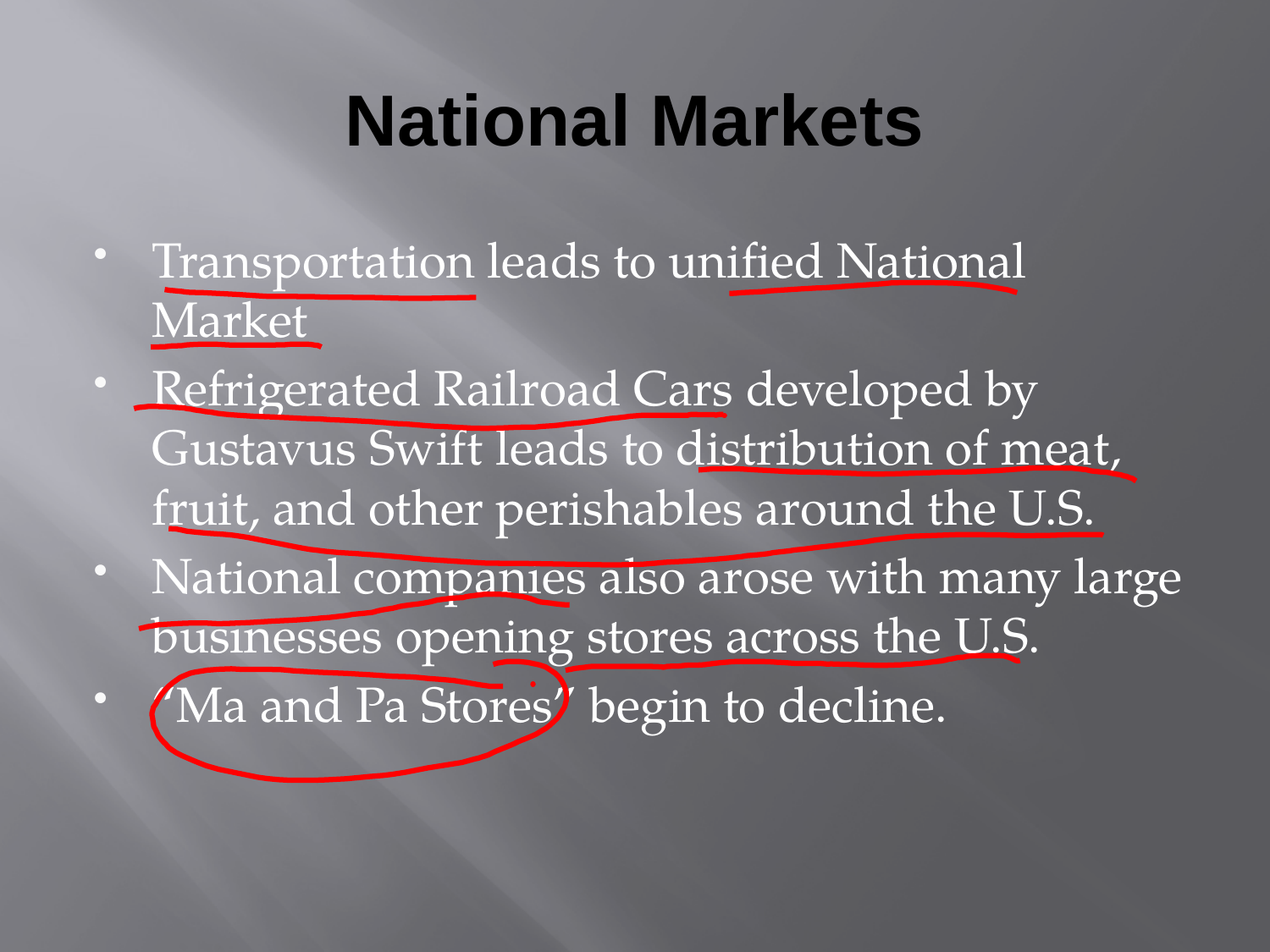

# National Markets
Transportation leads to unified National Market
Refrigerated Railroad Cars developed by Gustavus Swift leads to distribution of meat, fruit, and other perishables around the U.S.
National companies also arose with many large businesses opening stores across the U.S.
“Ma and Pa Stores” begin to decline.